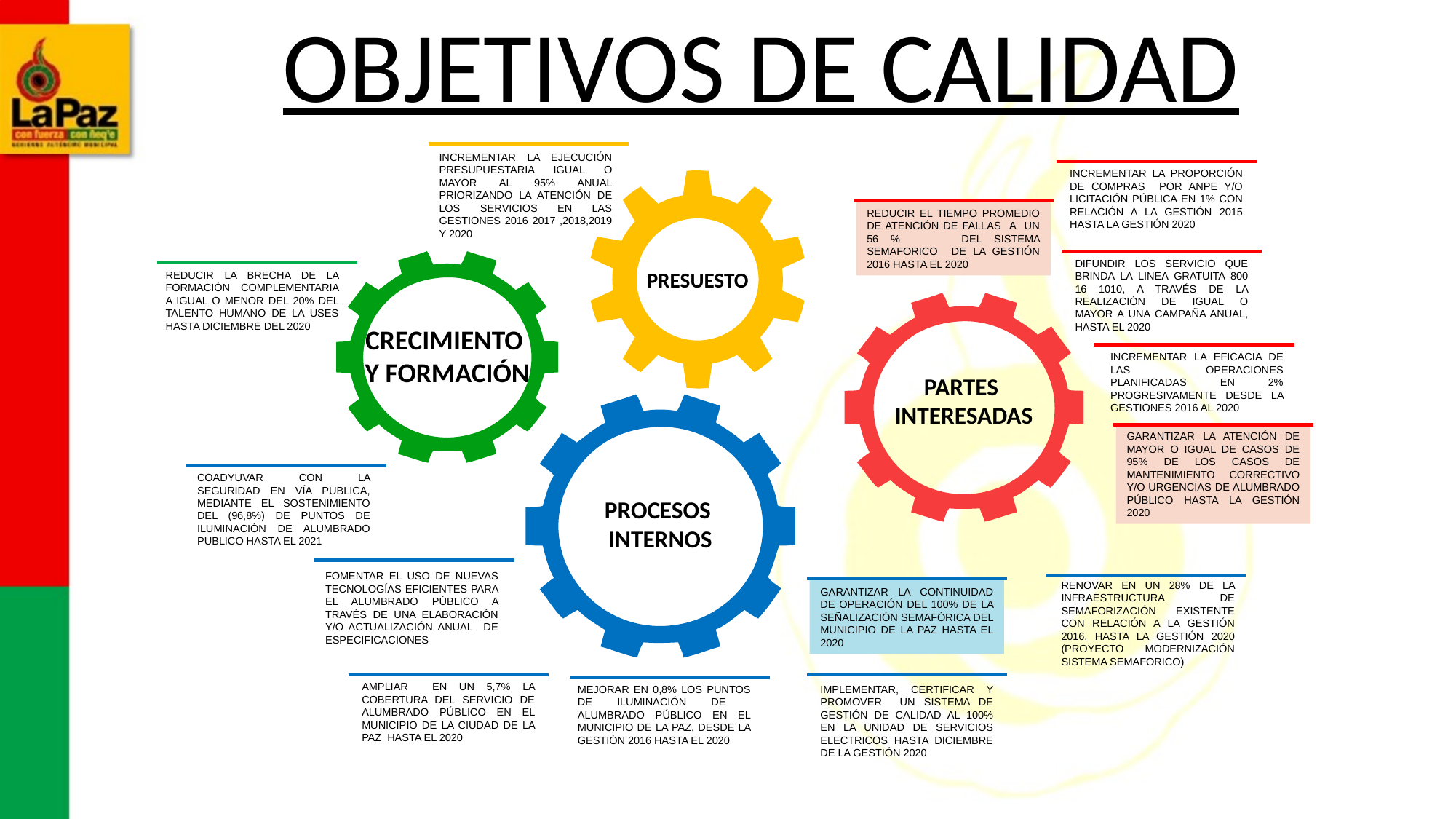

# OBJETIVOS DE CALIDAD
INCREMENTAR LA EJECUCIÓN PRESUPUESTARIA IGUAL O MAYOR AL 95% ANUAL PRIORIZANDO LA ATENCIÓN DE LOS SERVICIOS EN LAS GESTIONES 2016 2017 ,2018,2019 Y 2020
INCREMENTAR LA PROPORCIÓN DE COMPRAS  POR ANPE Y/O LICITACIÓN PÚBLICA EN 1% CON RELACIÓN A LA GESTIÓN 2015 HASTA LA GESTIÓN 2020
PRESUESTO
REDUCIR EL TIEMPO PROMEDIO DE ATENCIÓN DE FALLAS  A  UN 56 %     DEL SISTEMA SEMAFORICO  DE LA GESTIÓN 2016 HASTA EL 2020

CRECIMIENTO
Y FORMACIÓN
DIFUNDIR LOS SERVICIO QUE BRINDA LA LINEA GRATUITA 800 16 1010, A TRAVÉS DE LA REALIZACIÓN DE IGUAL O MAYOR A UNA CAMPAÑA ANUAL, HASTA EL 2020
REDUCIR LA BRECHA DE LA FORMACIÓN COMPLEMENTARIA A IGUAL O MENOR DEL 20% DEL TALENTO HUMANO DE LA USES HASTA DICIEMBRE DEL 2020

PARTES
INTERESADAS
INCREMENTAR LA EFICACIA DE LAS OPERACIONES PLANIFICADAS EN 2% PROGRESIVAMENTE DESDE LA GESTIONES 2016 AL 2020

PROCESOS
INTERNOS
GARANTIZAR LA ATENCIÓN DE MAYOR O IGUAL DE CASOS DE 95% DE LOS CASOS DE MANTENIMIENTO CORRECTIVO Y/O URGENCIAS DE ALUMBRADO PÚBLICO HASTA LA GESTIÓN 2020
COADYUVAR CON LA SEGURIDAD EN VÍA PUBLICA, MEDIANTE EL SOSTENIMIENTO DEL (96,8%) DE PUNTOS DE ILUMINACIÓN DE ALUMBRADO PUBLICO HASTA EL 2021
FOMENTAR EL USO DE NUEVAS TECNOLOGÍAS EFICIENTES PARA EL ALUMBRADO PÚBLICO A TRAVÉS DE UNA ELABORACIÓN Y/O ACTUALIZACIÓN ANUAL  DE ESPECIFICACIONES
RENOVAR EN UN 28% DE LA INFRAESTRUCTURA DE SEMAFORIZACIÓN EXISTENTE CON RELACIÓN A LA GESTIÓN 2016, HASTA LA GESTIÓN 2020 (PROYECTO MODERNIZACIÓN SISTEMA SEMAFORICO)
GARANTIZAR LA CONTINUIDAD DE OPERACIÓN DEL 100% DE LA SEÑALIZACIÓN SEMAFÓRICA DEL MUNICIPIO DE LA PAZ HASTA EL 2020
AMPLIAR  EN UN 5,7% LA COBERTURA DEL SERVICIO DE ALUMBRADO PÚBLICO EN EL MUNICIPIO DE LA CIUDAD DE LA PAZ  HASTA EL 2020
MEJORAR EN 0,8% LOS PUNTOS DE ILUMINACIÓN DE  ALUMBRADO PÚBLICO EN EL MUNICIPIO DE LA PAZ, DESDE LA GESTIÓN 2016 HASTA EL 2020
IMPLEMENTAR, CERTIFICAR Y PROMOVER  UN SISTEMA DE GESTIÓN DE CALIDAD AL 100% EN LA UNIDAD DE SERVICIOS ELECTRICOS HASTA DICIEMBRE DE LA GESTIÓN 2020